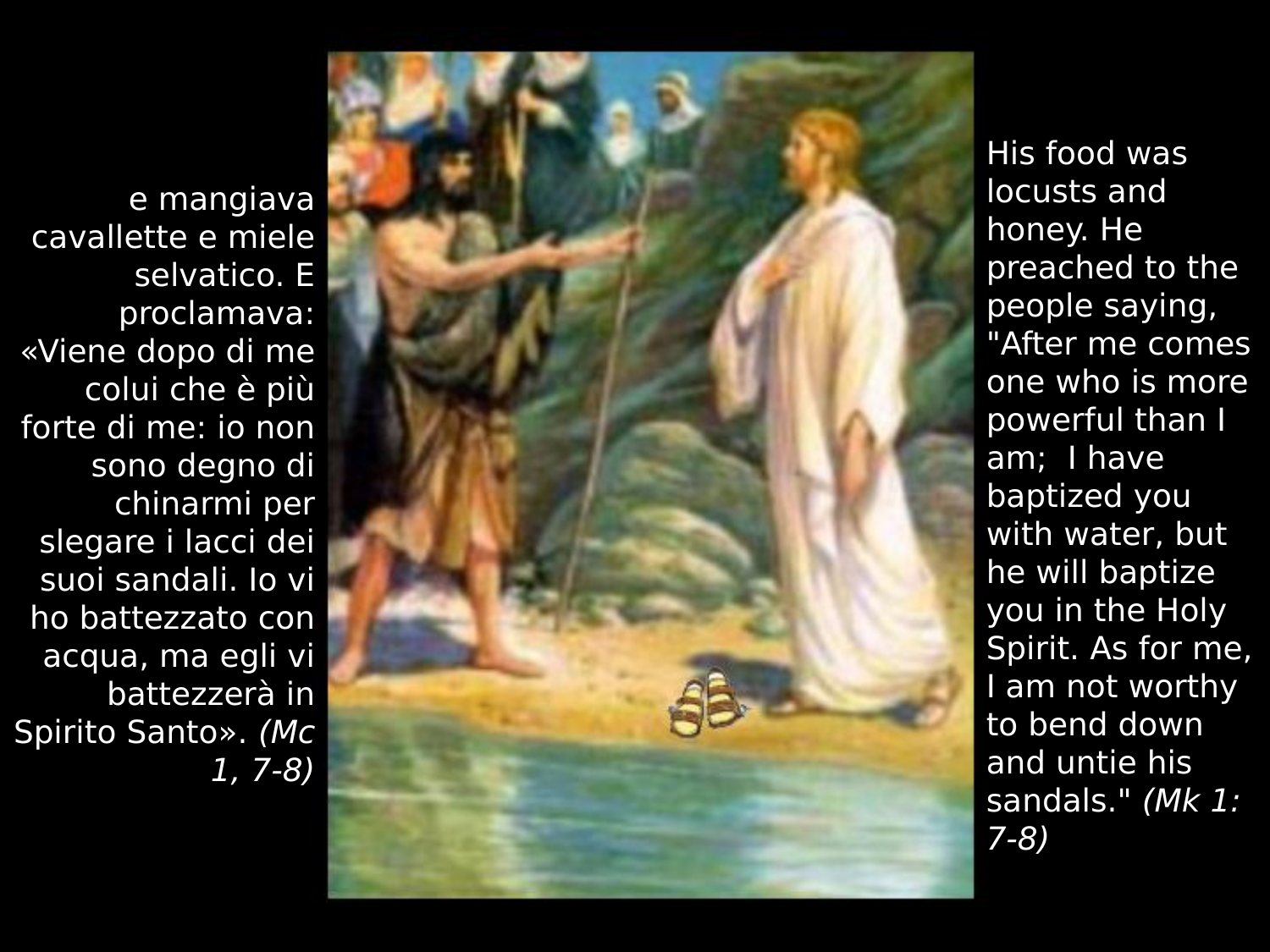

His food was locusts and honey. He preached to the people saying, "After me comes one who is more powerful than I am;  I have baptized you with water, but he will baptize you in the Holy Spirit. As for me, I am not worthy to bend down and untie his sandals." (Mk 1: 7-8)
# e mangiava cavallette e miele selvatico. E proclamava: «Viene dopo di me colui che è più forte di me: io non sono degno di chinarmi per slegare i lacci dei suoi sandali. Io vi ho battezzato con acqua, ma egli vi battezzerà in Spirito Santo». (Mc 1, 7-8)